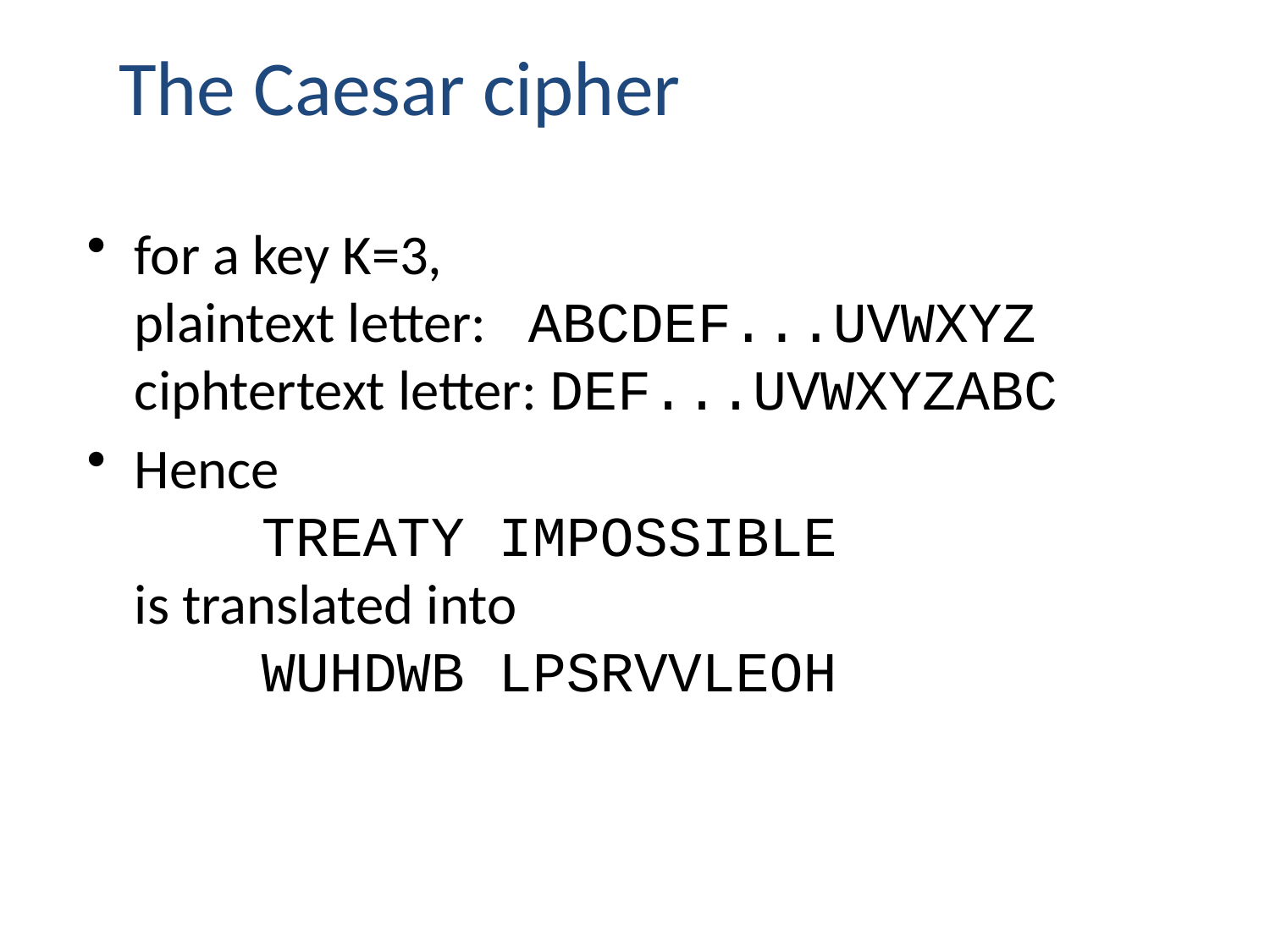

The Caesar cipher
for a key K=3,
plaintext letter:	 ABCDEF...UVWXYZ
ciphtertext letter: DEF...UVWXYZABC
Hence
	TREATY IMPOSSIBLE
is translated into
	WUHDWB LPSRVVLEOH